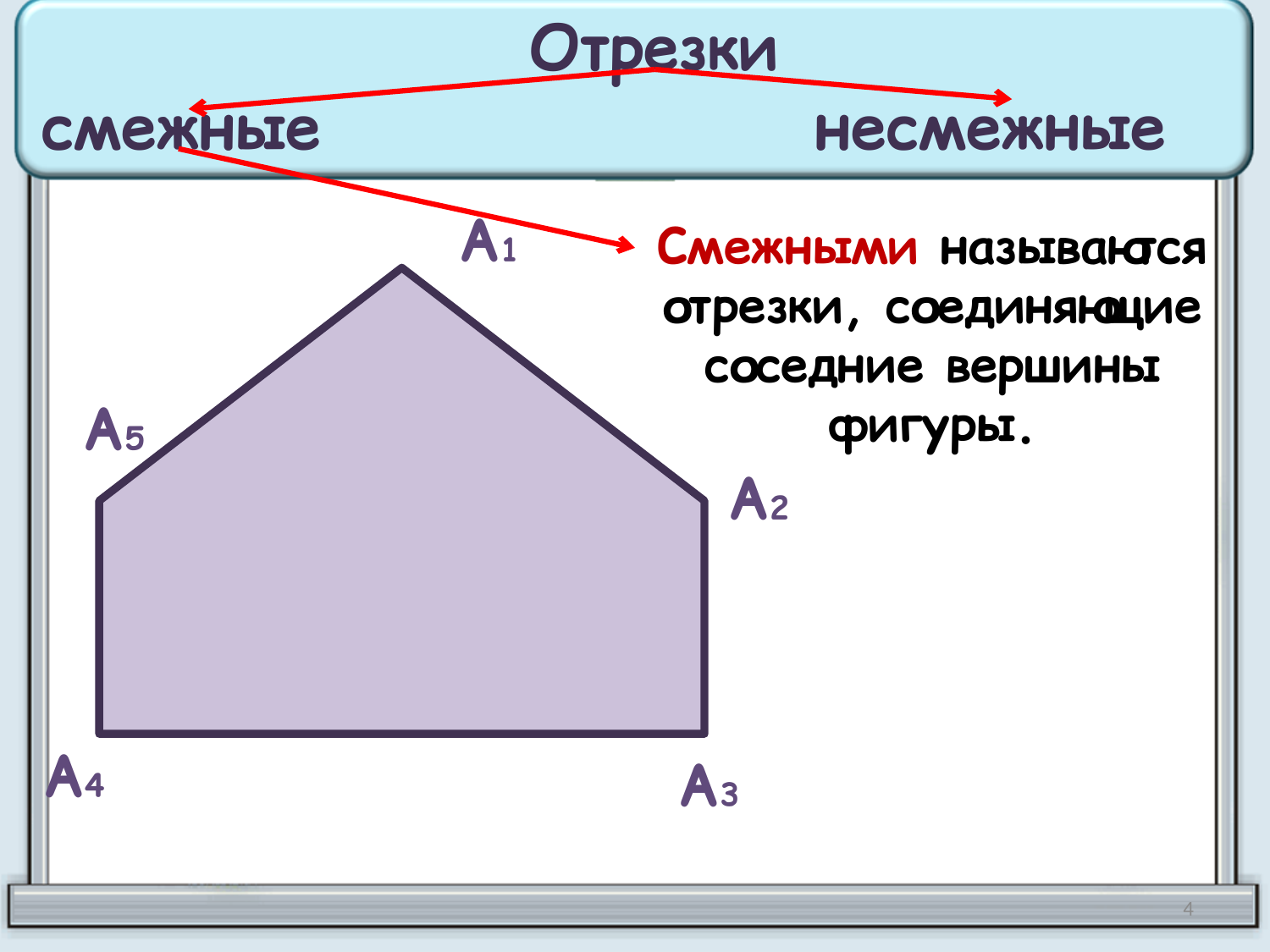

Отрезки
смежные
несмежные

А1
Смежными называются отрезки, соединяющие соседние вершины фигуры.
А5
А2
А4
А3
4